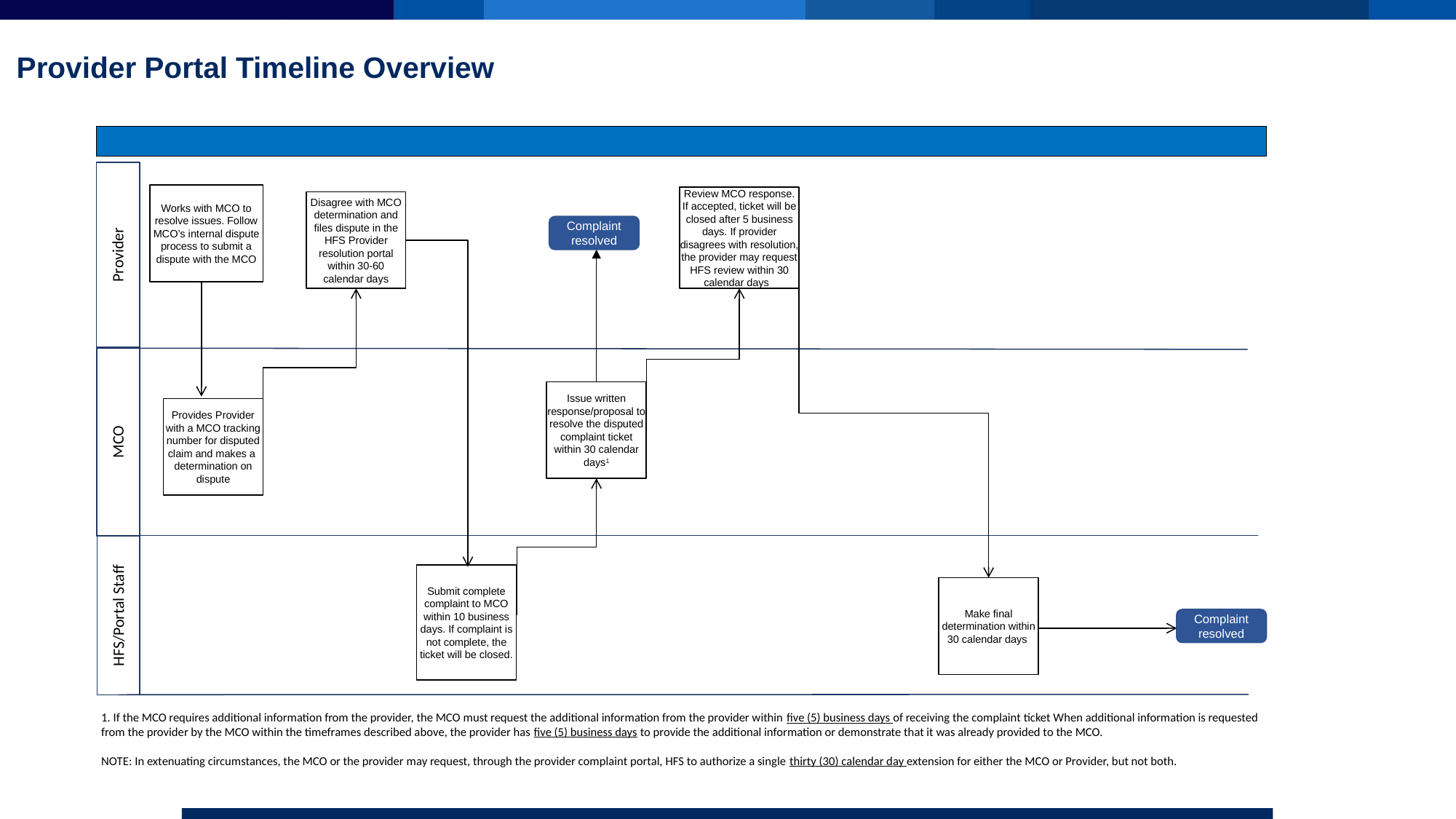

# Provider Portal Timeline Overview

Provider
Works with MCO to resolve issues. Follow MCO’s internal dispute process to submit a dispute with the MCO
Review MCO response. If accepted, ticket will be closed after 5 business days. If provider disagrees with resolution, the provider may request HFS review within 30 calendar days
Disagree with MCO determination and files dispute in the HFS Provider resolution portal within 30-60 calendar days
MCO
Provides Provider with a MCO tracking number for disputed claim and makes a  determination on dispute
HFS/Portal Staff
1. If the MCO requires additional information from the provider, the MCO must request the additional information from the provider within five (5) business days of receiving the complaint ticket When additional information is requested from the provider by the MCO within the timeframes described above, the provider has five (5) business days to provide the additional information or demonstrate that it was already provided to the MCO.

NOTE: In extenuating circumstances, the MCO or the provider may request, through the provider complaint portal, HFS to authorize a single thirty (30) calendar day extension for either the MCO or Provider, but not both.

Complaint resolved
Issue written response/proposal to resolve the disputed complaint ticket within 30 calendar days1
Submit complete complaint to MCO within 10 business days. If complaint is not complete, the ticket will be closed.
Make final determination within 30 calendar days
Complaint resolved